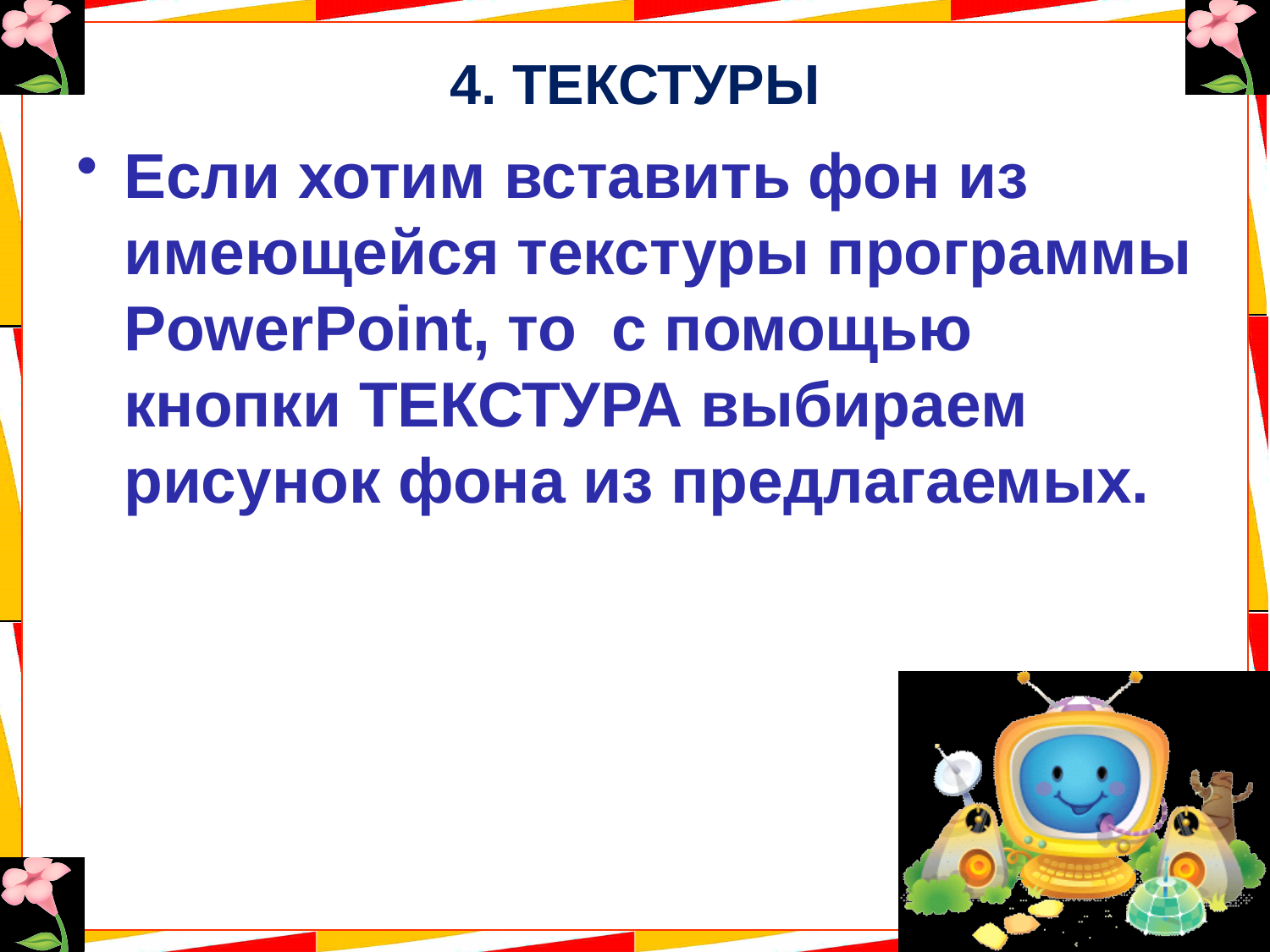

# 4. Текстуры
Если хотим вставить фон из имеющейся текстуры программы PowerPoint, то  с помощью кнопки ТЕКСТУРА выбираем рисунок фона из предлагаемых.